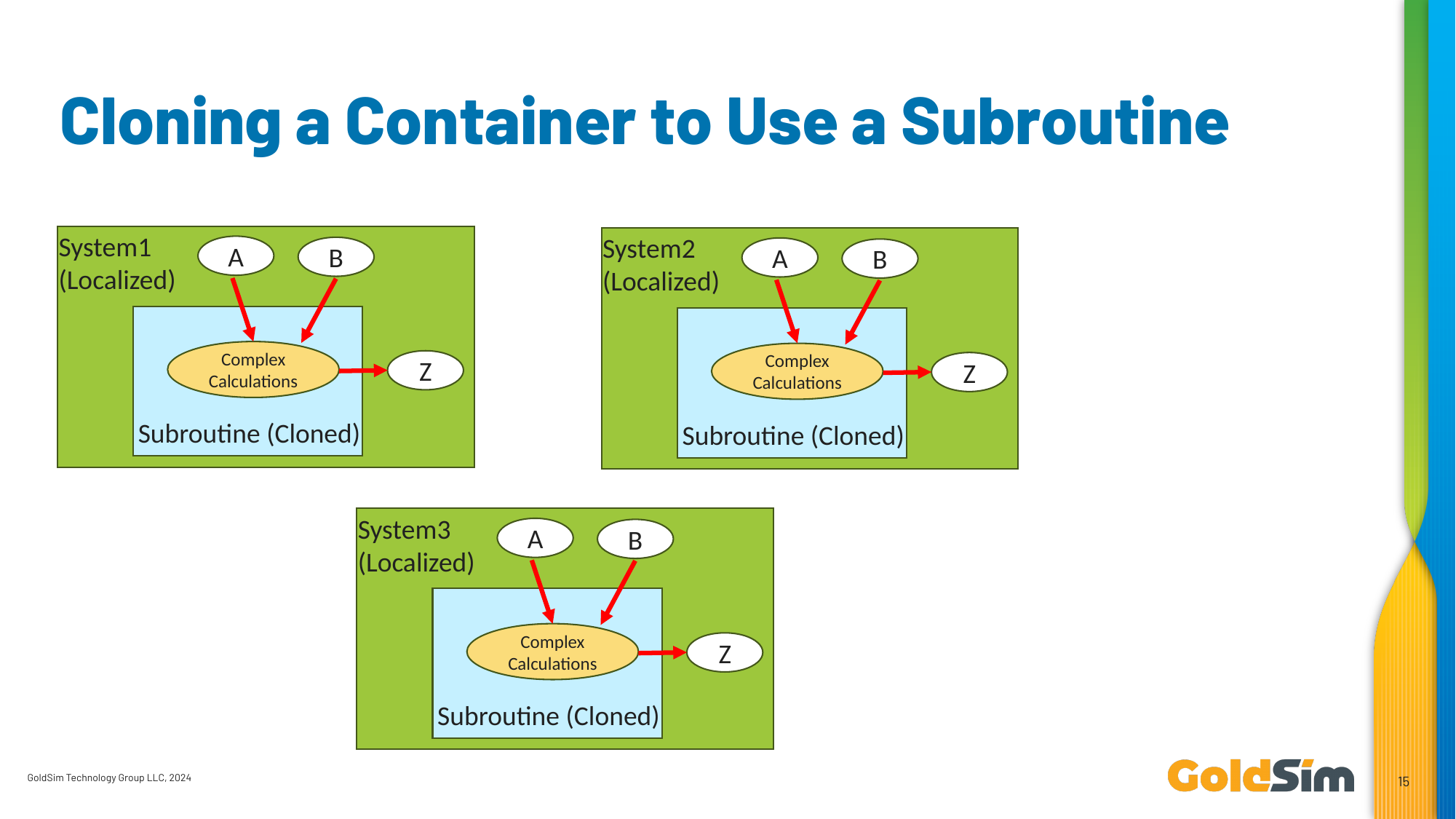

# Cloning a Container to Use a Subroutine
System1 (Localized)
System2 (Localized)
dd
A
B
Z
dd
A
B

Complex Calculations
Subroutine (Cloned)

Complex Calculations
Z
Subroutine (Cloned)
System3 (Localized)
dd
A
B
Z

Complex Calculations
Subroutine (Cloned)
GoldSim Technology Group LLC, 2024
15